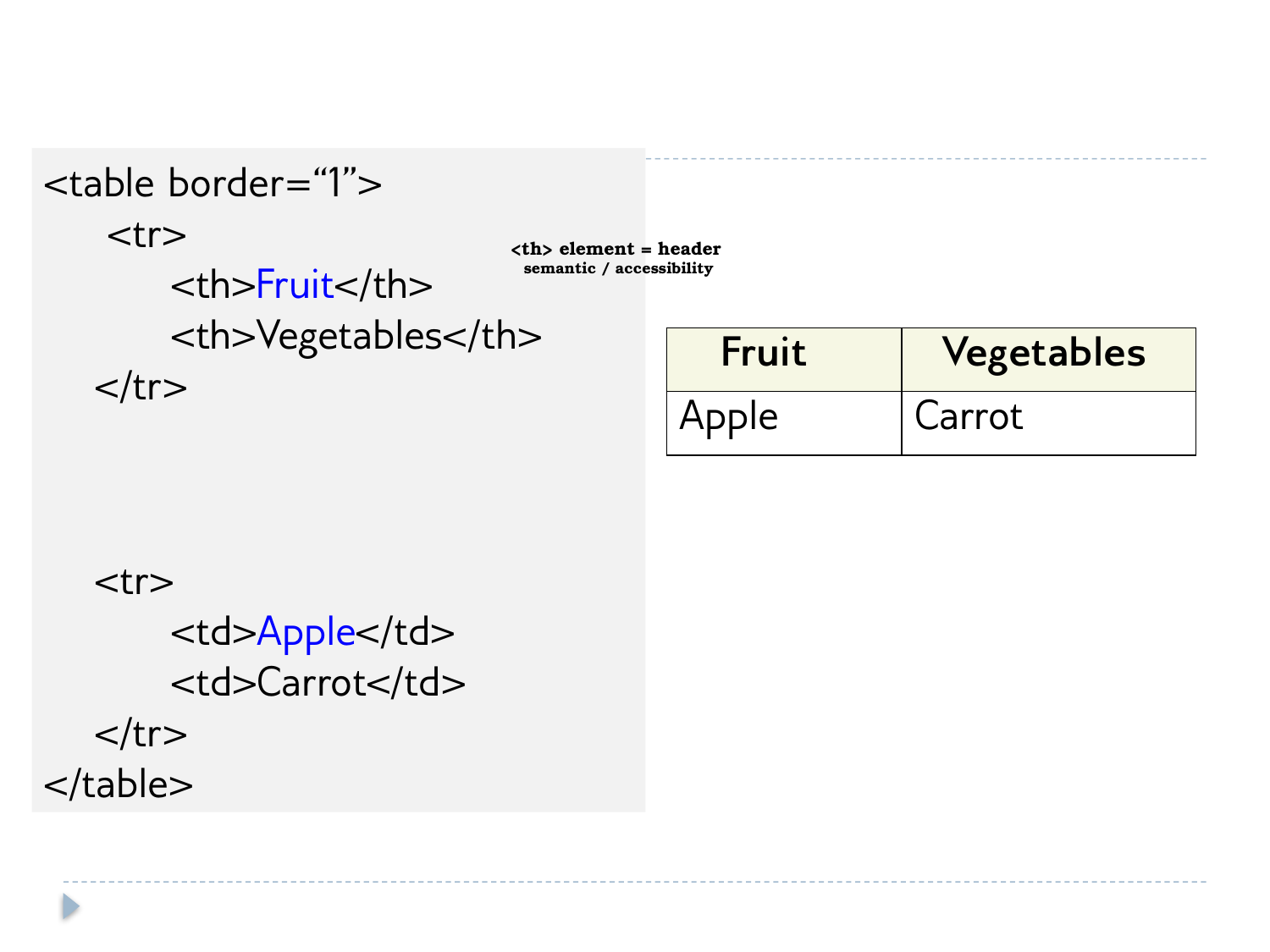

<table border=“1”>
     <tr>
          <th>Fruit</th>
          <th>Vegetables</th>
    </tr>

    <tr>
          <td>Apple</td>
          <td>Carrot</td>
    </tr>
</table>

# <th> element = header semantic / accessibility

| Fruit | Vegetables |
| --- | --- |
| Apple | Carrot |